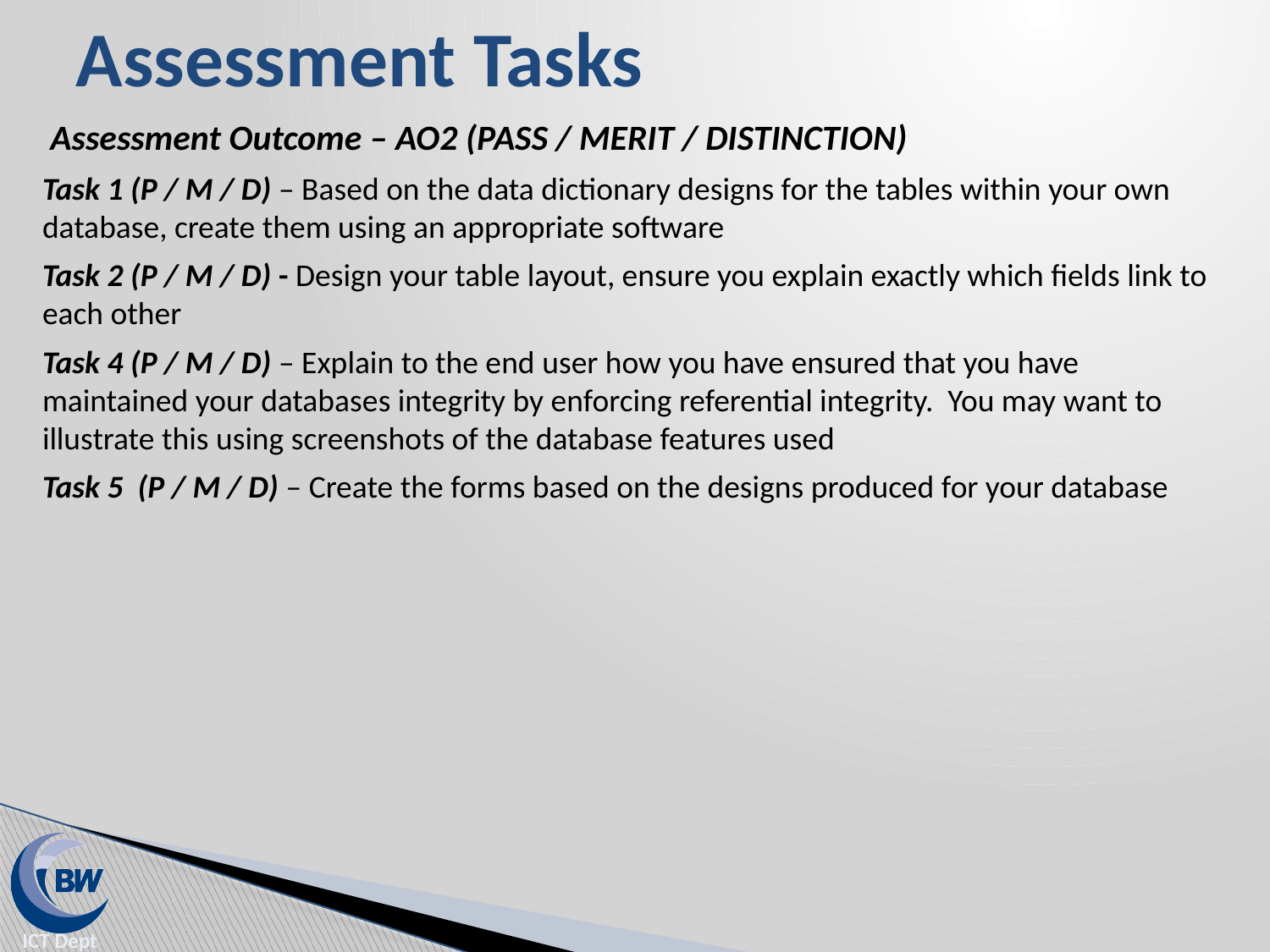

# Assessment Tasks
 Assessment Outcome – AO2 (PASS / MERIT / DISTINCTION)
Task 1 (P / M / D) – Based on the data dictionary designs for the tables within your own database, create them using an appropriate software
Task 2 (P / M / D) - Design your table layout, ensure you explain exactly which fields link to each other
Task 4 (P / M / D) – Explain to the end user how you have ensured that you have maintained your databases integrity by enforcing referential integrity.  You may want to illustrate this using screenshots of the database features used
Task 5  (P / M / D) – Create the forms based on the designs produced for your database